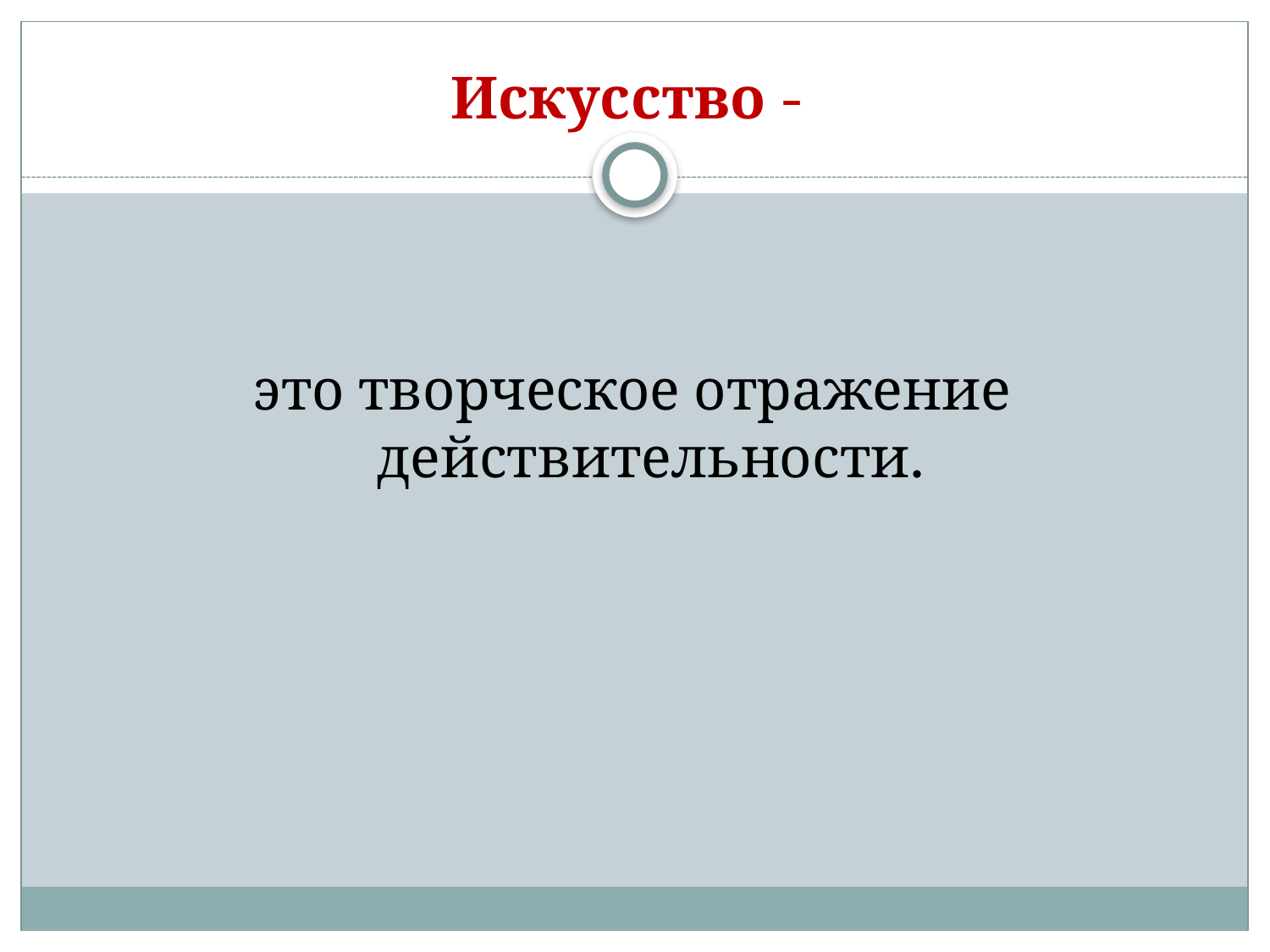

# Искусство -

это творческое отражение действительности.